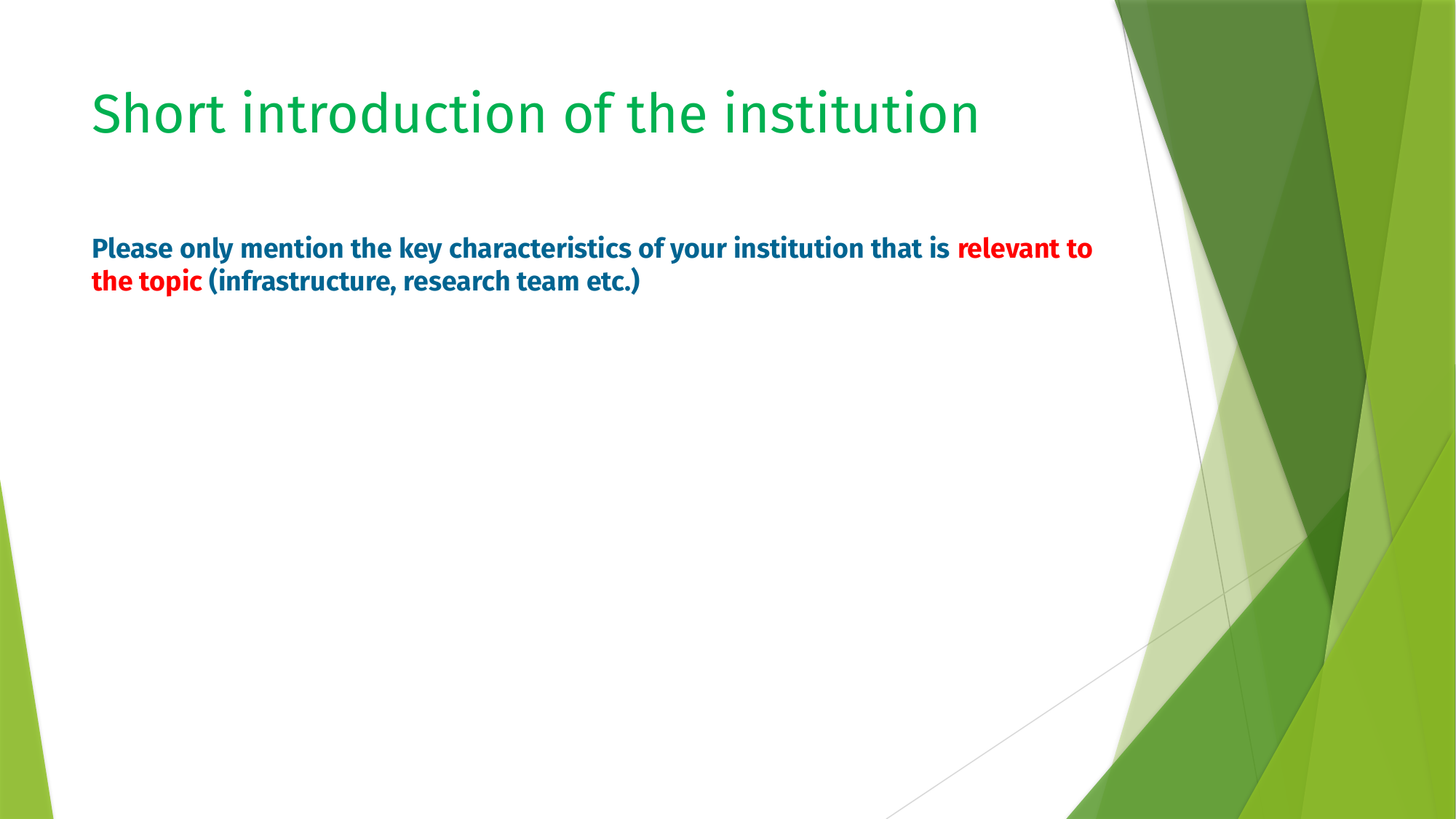

# Short introduction of the institution

Please only mention the key characteristics of your institution that is relevant to the topic (infrastructure, research team etc.)